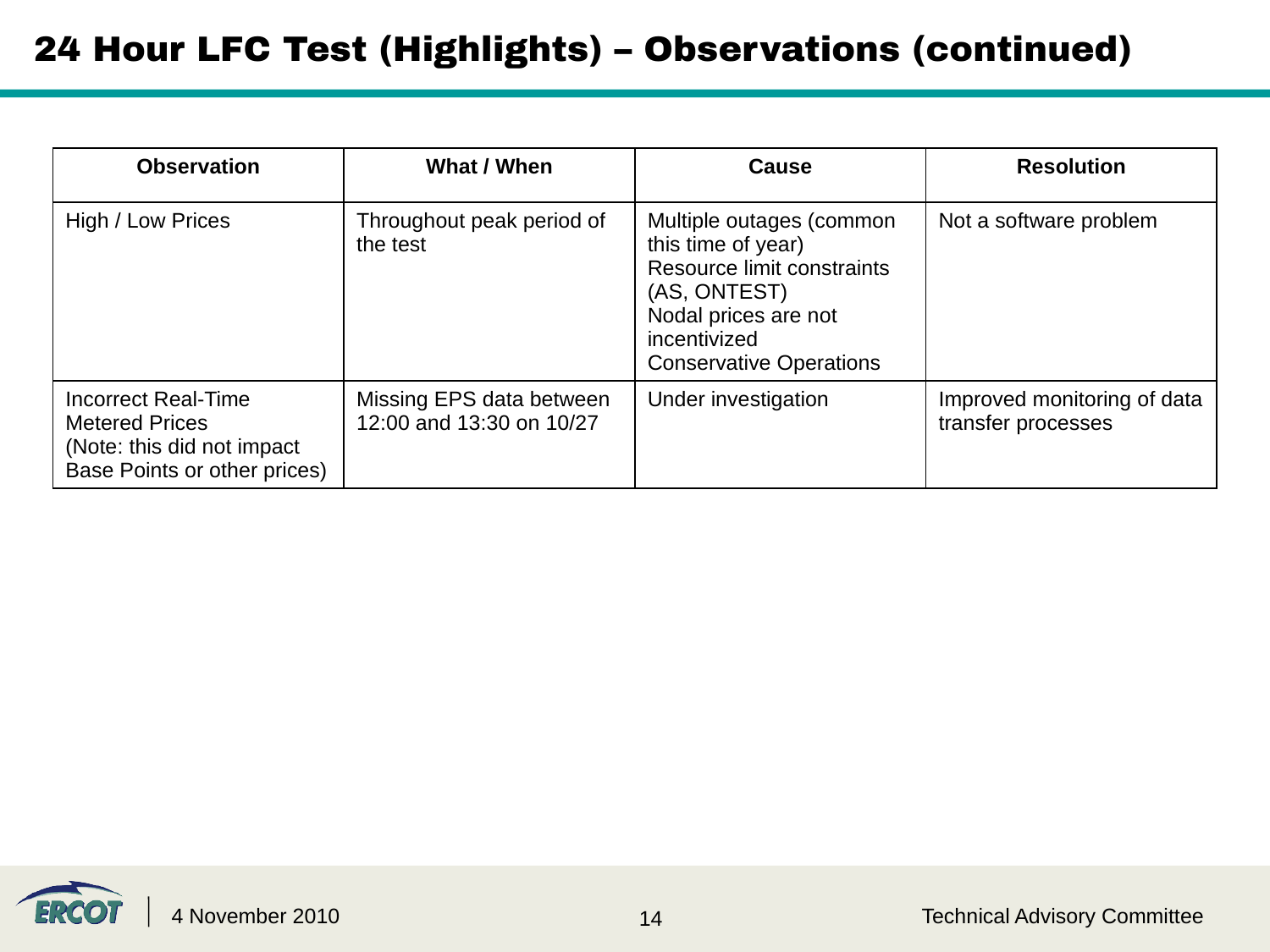

# 24 Hour LFC Test (Highlights) – Observations (continued)
| Observation | What / When | Cause | Resolution |
| --- | --- | --- | --- |
| High / Low Prices | Throughout peak period of the test | Multiple outages (common this time of year) Resource limit constraints (AS, ONTEST) Nodal prices are not incentivized Conservative Operations | Not a software problem |
| Incorrect Real-Time Metered Prices (Note: this did not impact Base Points or other prices) | Missing EPS data between 12:00 and 13:30 on 10/27 | Under investigation | Improved monitoring of data transfer processes |
4 November 2010
Technical Advisory Committee